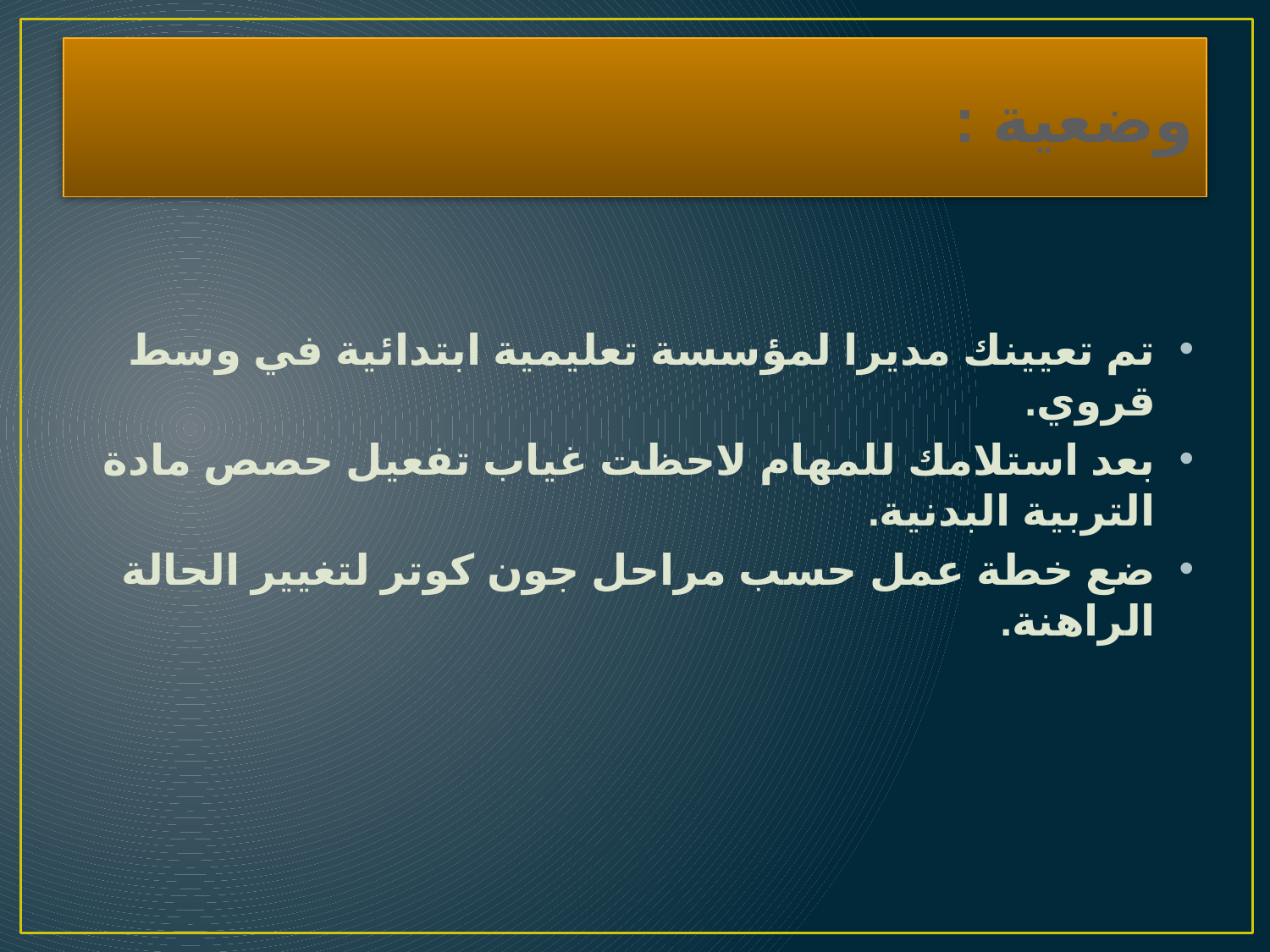

# وضعية :
تم تعيينك مديرا لمؤسسة تعليمية ابتدائية في وسط قروي.
بعد استلامك للمهام لاحظت غياب تفعيل حصص مادة التربية البدنية.
ضع خطة عمل حسب مراحل جون كوتر لتغيير الحالة الراهنة.